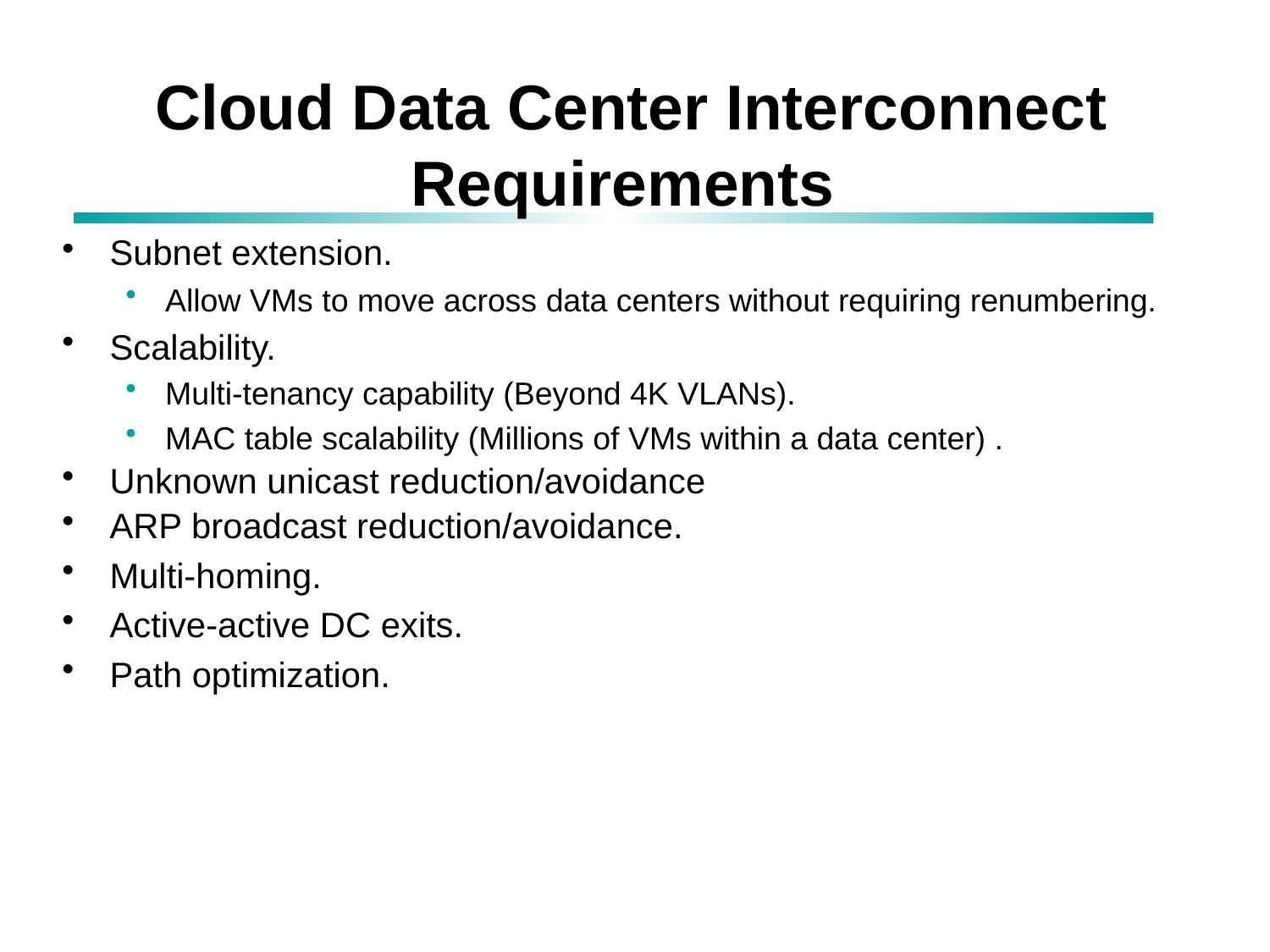

# Cloud Data Center Interconnect Requirements
Subnet extension.
Allow VMs to move across data centers without requiring renumbering.
Scalability.
Multi-tenancy capability (Beyond 4K VLANs).
MAC table scalability (Millions of VMs within a data center) .
Unknown unicast reduction/avoidance
ARP broadcast reduction/avoidance.
Multi-homing.
Active-active DC exits.
Path optimization.